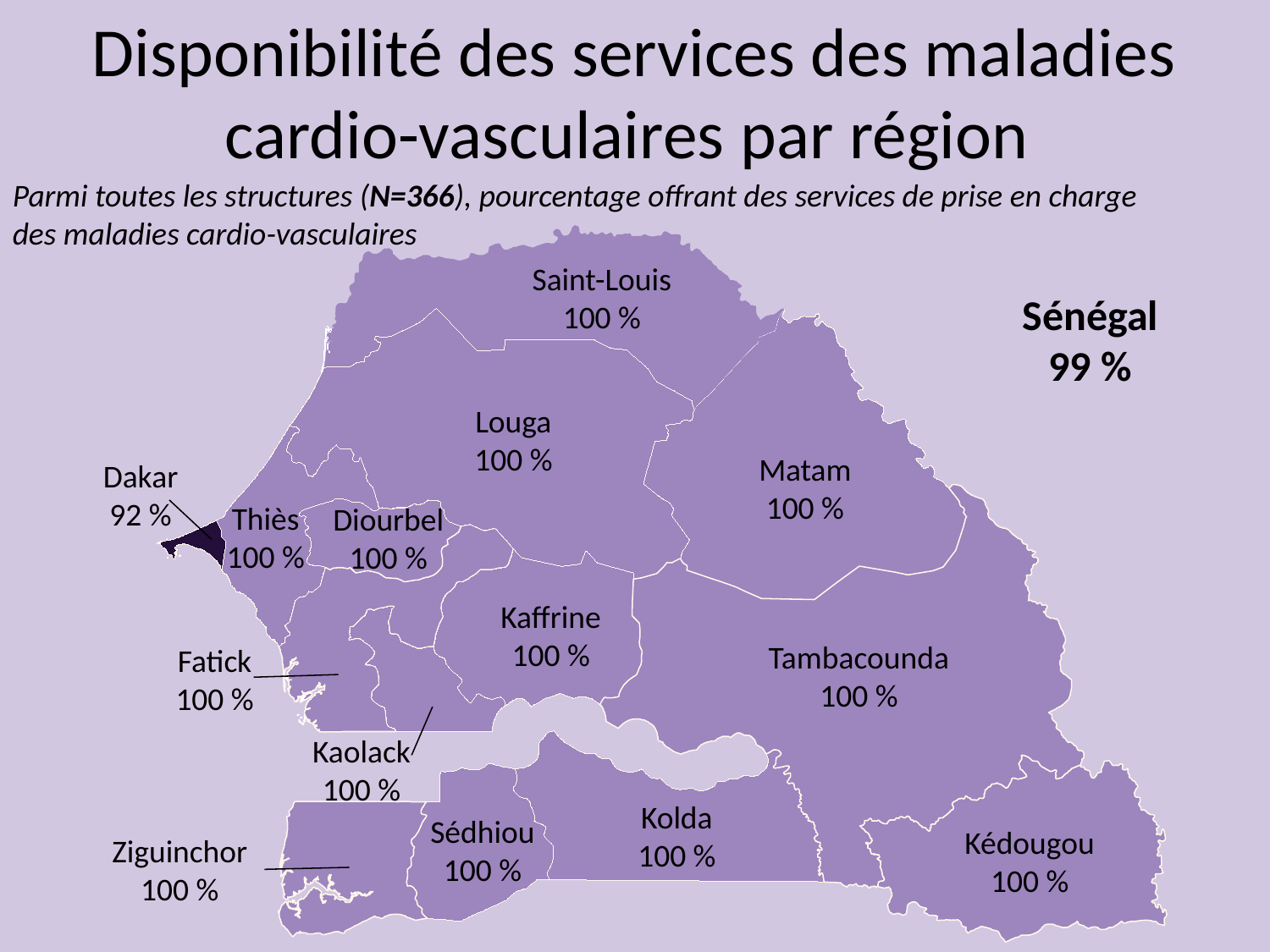

Disponibilité des services des maladies cardio-vasculaires par région

Parmi toutes les structures (N=366), pourcentage offrant des services de prise en charge des maladies cardio-vasculaires
Saint-Louis
100 %
Sénégal
99 %
Louga
100 %
Matam
100 %
Dakar
92 %
Thiès
100 %
Diourbel
100 %
Kaffrine
100 %
Tambacounda
100 %
Fatick
100 %
Kaolack
100 %
Kolda
100 %
Sédhiou
100 %
Kédougou
100 %
Ziguinchor
100 %